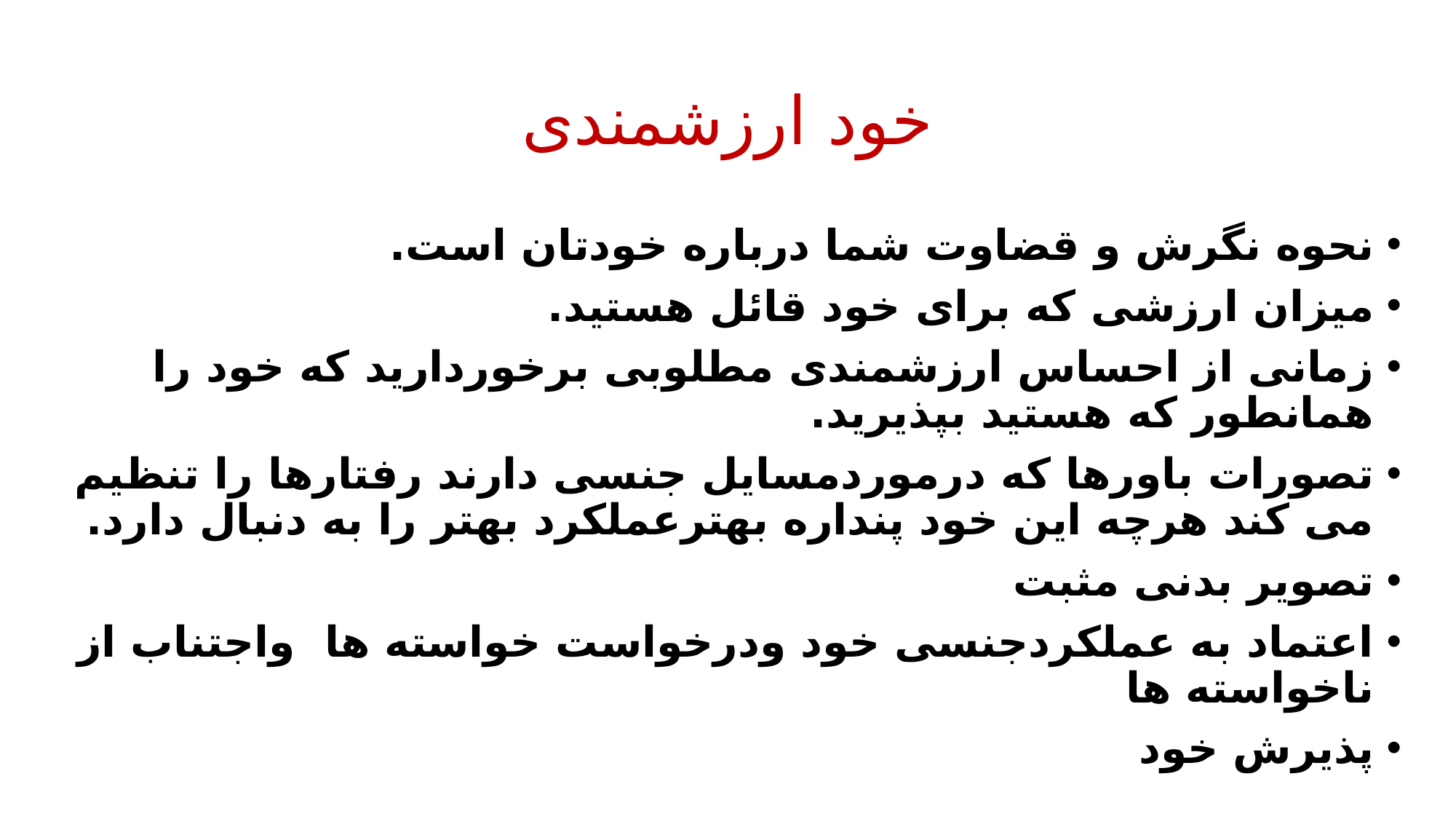

# خود ارزشمندی
نحوه نگرش و قضاوت شما درباره خودتان است.
میزان ارزشی که برای خود قائل هستید.
زمانی از احساس ارزشمندی مطلوبی برخوردارید که خود را همانطور که هستید بپذیرید.
تصورات باورها که درموردمسایل جنسی دارند رفتارها را تنظیم می کند هرچه این خود پنداره بهترعملکرد بهتر را به دنبال دارد.
تصویر بدنی مثبت
اعتماد به عملکردجنسی خود ودرخواست خواسته ها  واجتناب از ناخواسته ها
پذیرش خود